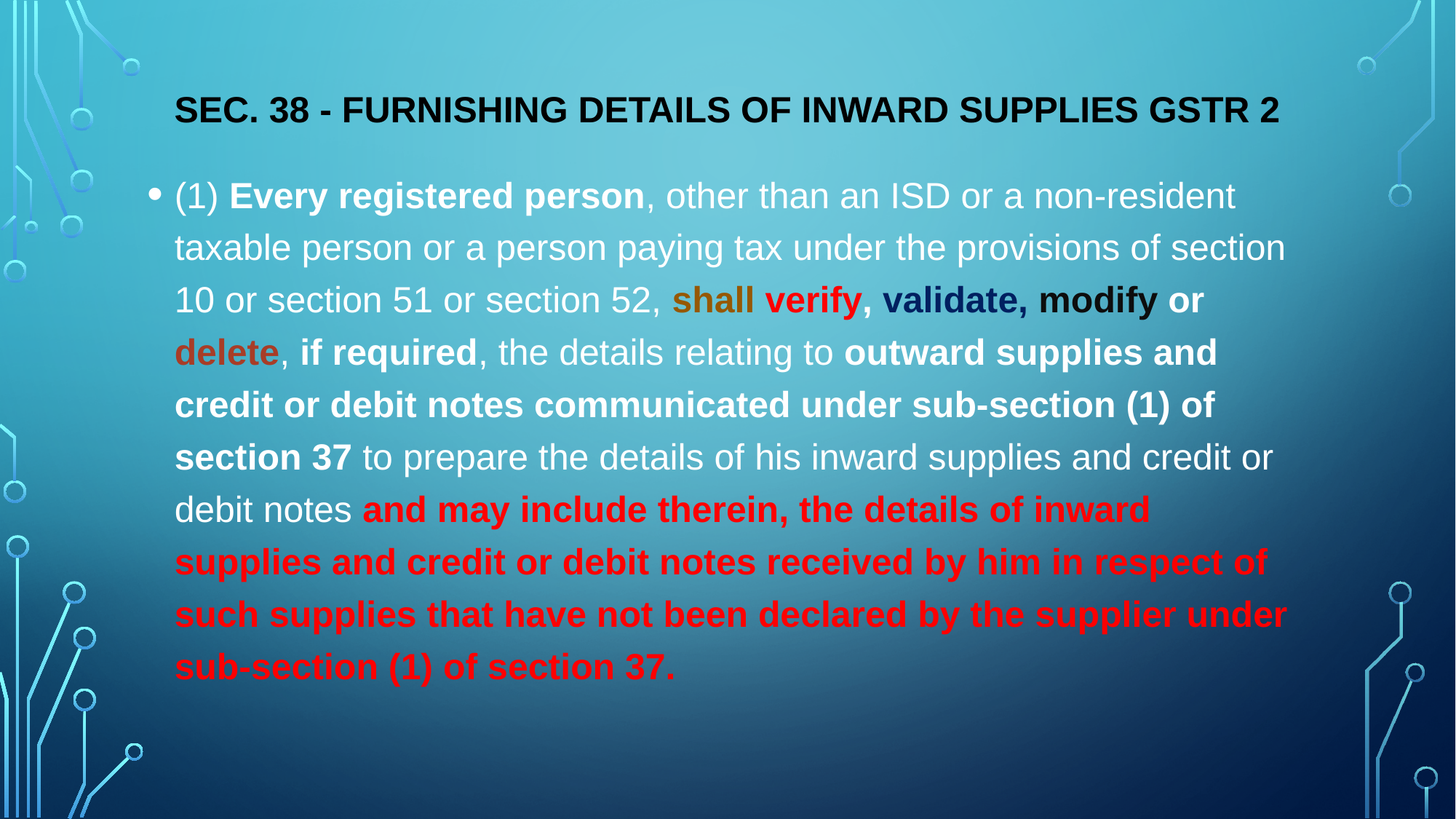

# Sec. 38 - Furnishing details of inward supplies GSTR 2
(1) Every registered person, other than an ISD or a non-resident taxable person or a person paying tax under the provisions of section 10 or section 51 or section 52, shall verify, validate, modify or delete, if required, the details relating to outward supplies and credit or debit notes communicated under sub-section (1) of section 37 to prepare the details of his inward supplies and credit or debit notes and may include therein, the details of inward supplies and credit or debit notes received by him in respect of such supplies that have not been declared by the supplier under sub-section (1) of section 37.